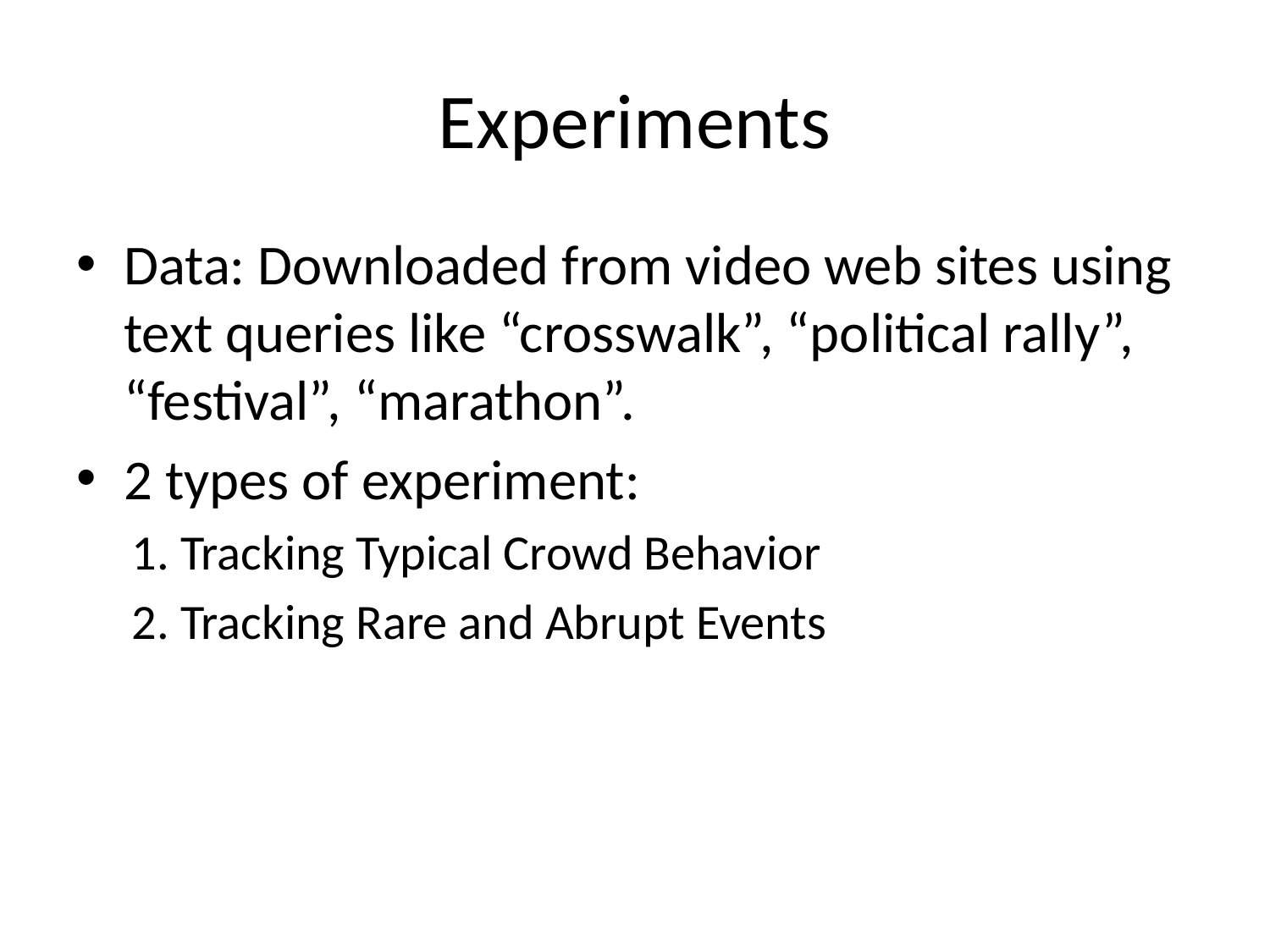

# Experiments
Data: Downloaded from video web sites using text queries like “crosswalk”, “political rally”, “festival”, “marathon”.
2 types of experiment:
1. Tracking Typical Crowd Behavior
2. Tracking Rare and Abrupt Events